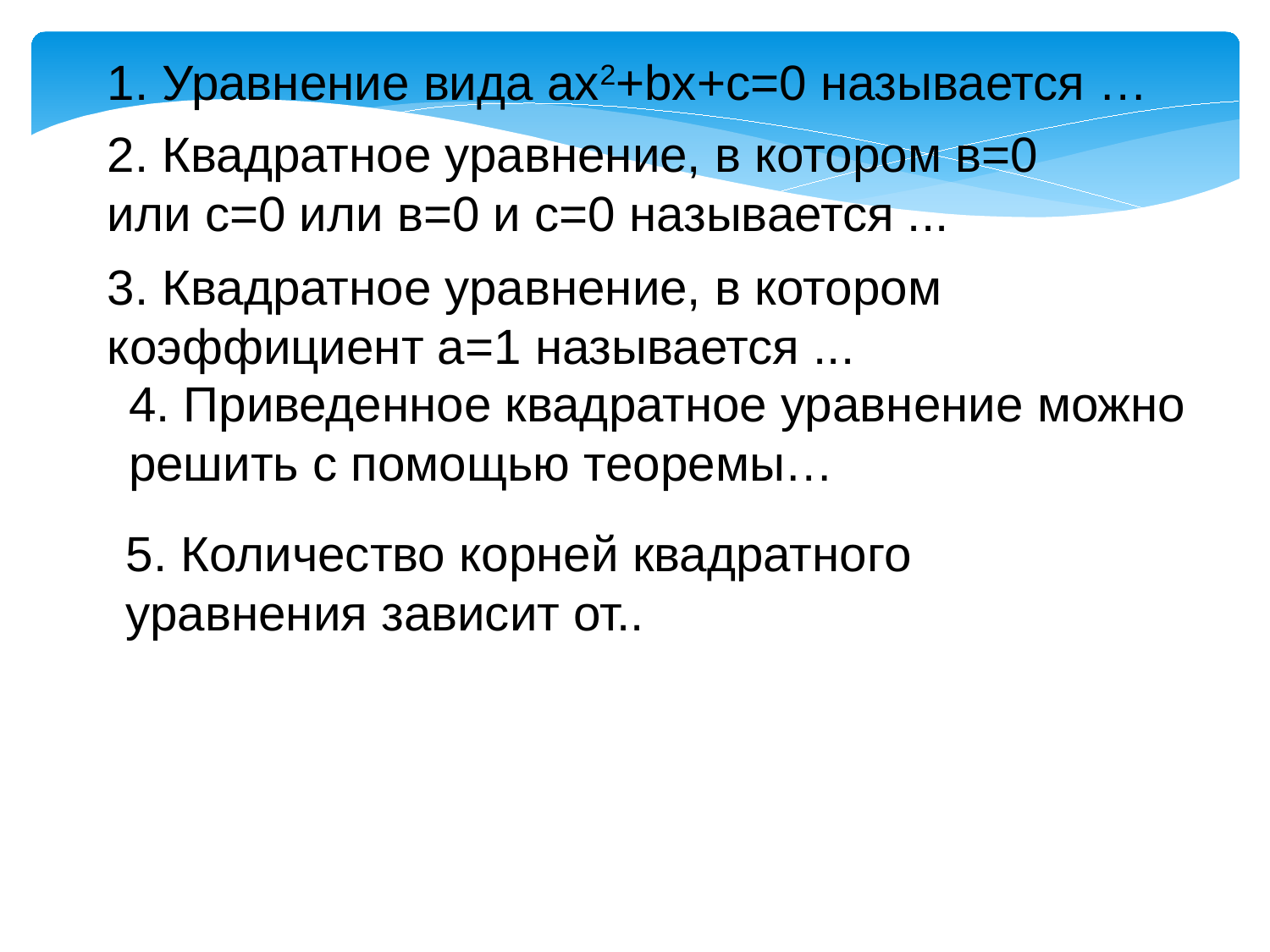

1. Уравнение вида ах2+bх+с=0 называется …
2. Квадратное уравнение, в котором в=0 или с=0 или в=0 и с=0 называется ...
3. Квадратное уравнение, в котором коэффициент а=1 называется ...
4. Приведенное квадратное уравнение можно решить с помощью теоремы…
5. Количество корней квадратного уравнения зависит от..